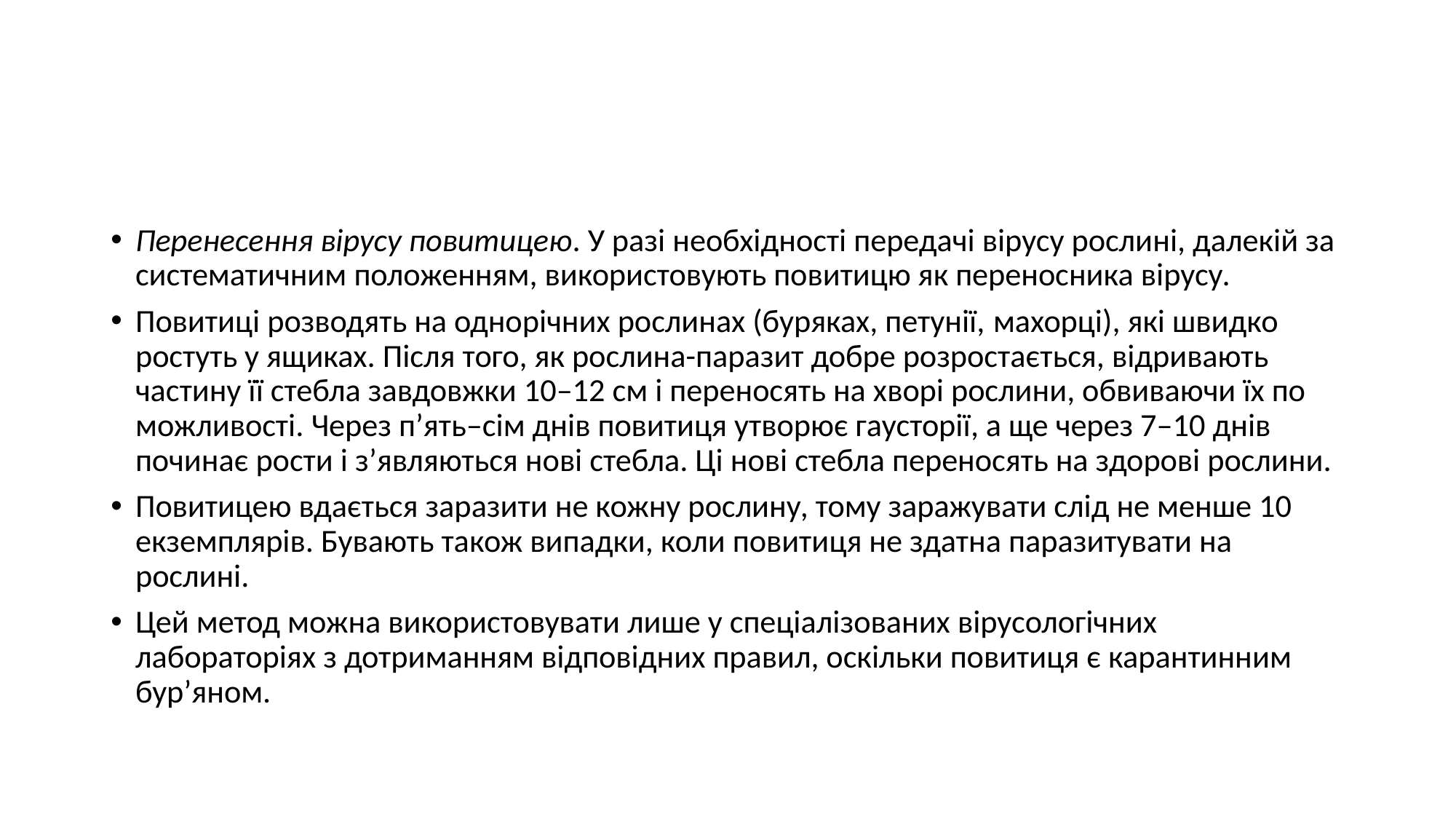

#
Перенесення вірусу повитицею. У разі необхідності передачі вірусу рослині, далекій за систематичним положенням, використовують повитицю як переносника вірусу.
Повитиці розводять на однорічних рослинах (буряках, петунії, махорці), які швидко ростуть у ящиках. Після того, як рослина-паразит добре розростається, відривають частину її стебла завдовжки 10–12 см і переносять на хворі рослини, обвиваючи їх по можливості. Через п’ять–сім днів повитиця утворює гаусторії, а ще через 7–10 днів починає рости і з’являються нові стебла. Ці нові стебла переносять на здорові рослини.
Повитицею вдається заразити не кожну рослину, тому заражувати слід не менше 10 екземплярів. Бувають також випадки, коли повитиця не здатна паразитувати на рослині.
Цей метод можна використовувати лише у спеціалізованих вірусологічних лабораторіях з дотриманням відповідних правил, оскільки повитиця є карантинним бур’яном.